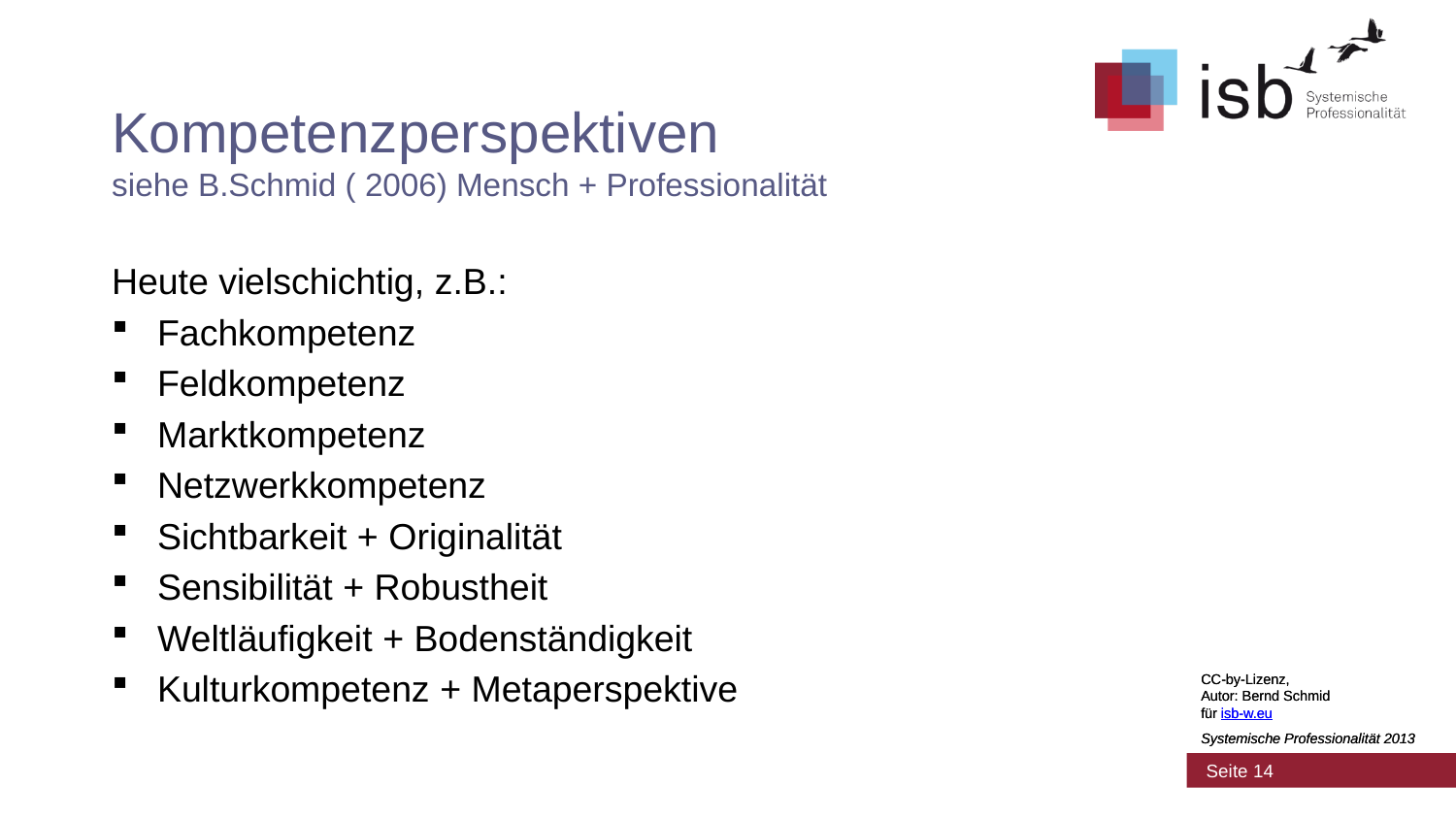

# Kompetenzperspektiven siehe B.Schmid ( 2006) Mensch + Professionalität
Heute vielschichtig, z.B.:
Fachkompetenz
Feldkompetenz
Marktkompetenz
Netzwerkkompetenz
Sichtbarkeit + Originalität
Sensibilität + Robustheit
Weltläufigkeit + Bodenständigkeit
Kulturkompetenz + Metaperspektive

CC-by-Lizenz,
Autor: Bernd Schmid
für isb-w.eu
Systemische Professionalität 2013
 Seite 14